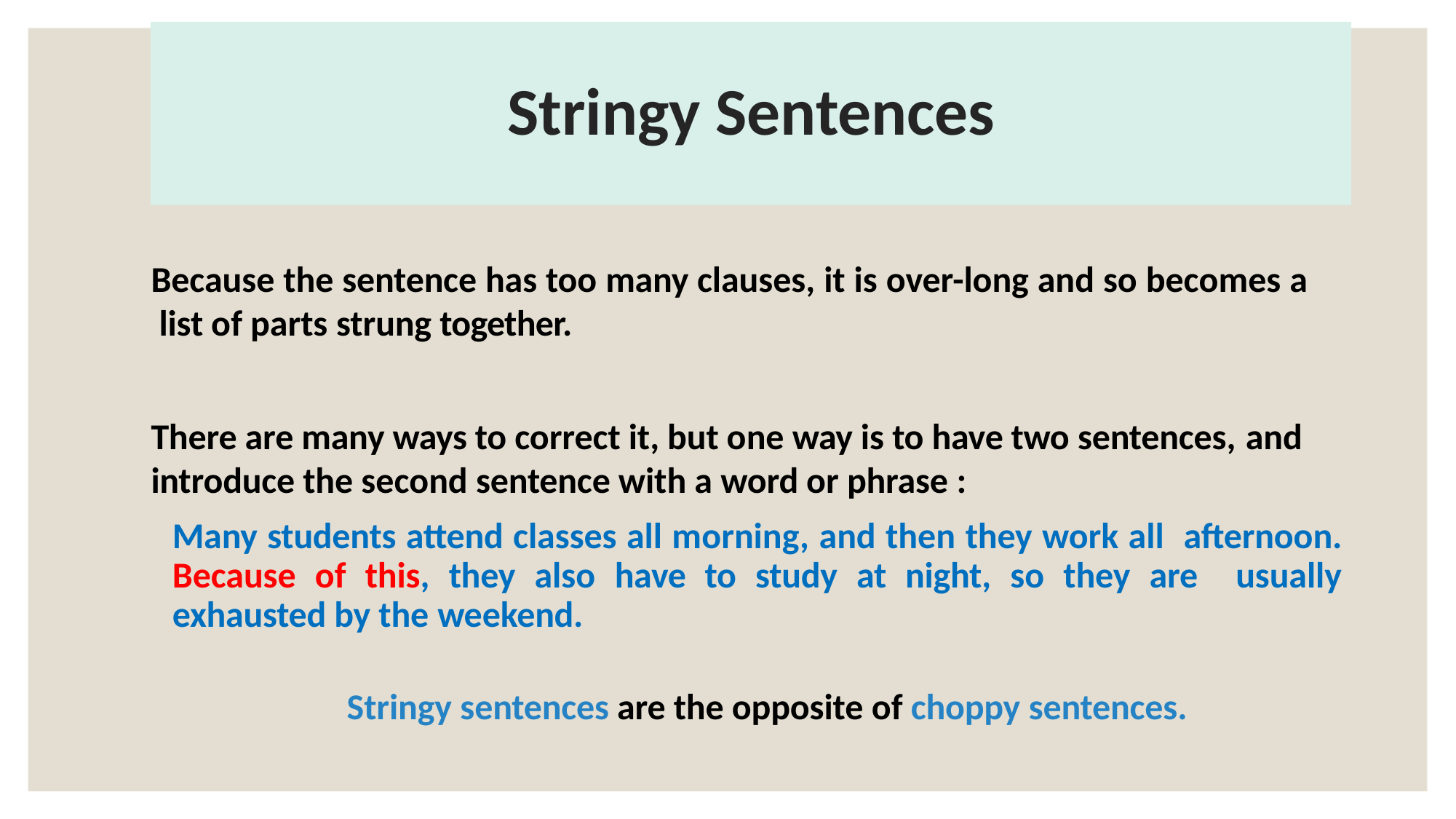

# Stringy Sentences
Because the sentence has too many clauses, it is over-long and so becomes a  list of parts strung together.

There are many ways to correct it, but one way is to have two sentences, and
introduce the second sentence with a word or phrase :
Many students attend classes all morning, and then they work all  afternoon. Because of this, they also have to study at night, so they are  usually exhausted by the weekend.

Stringy sentences are the opposite of choppy sentences.